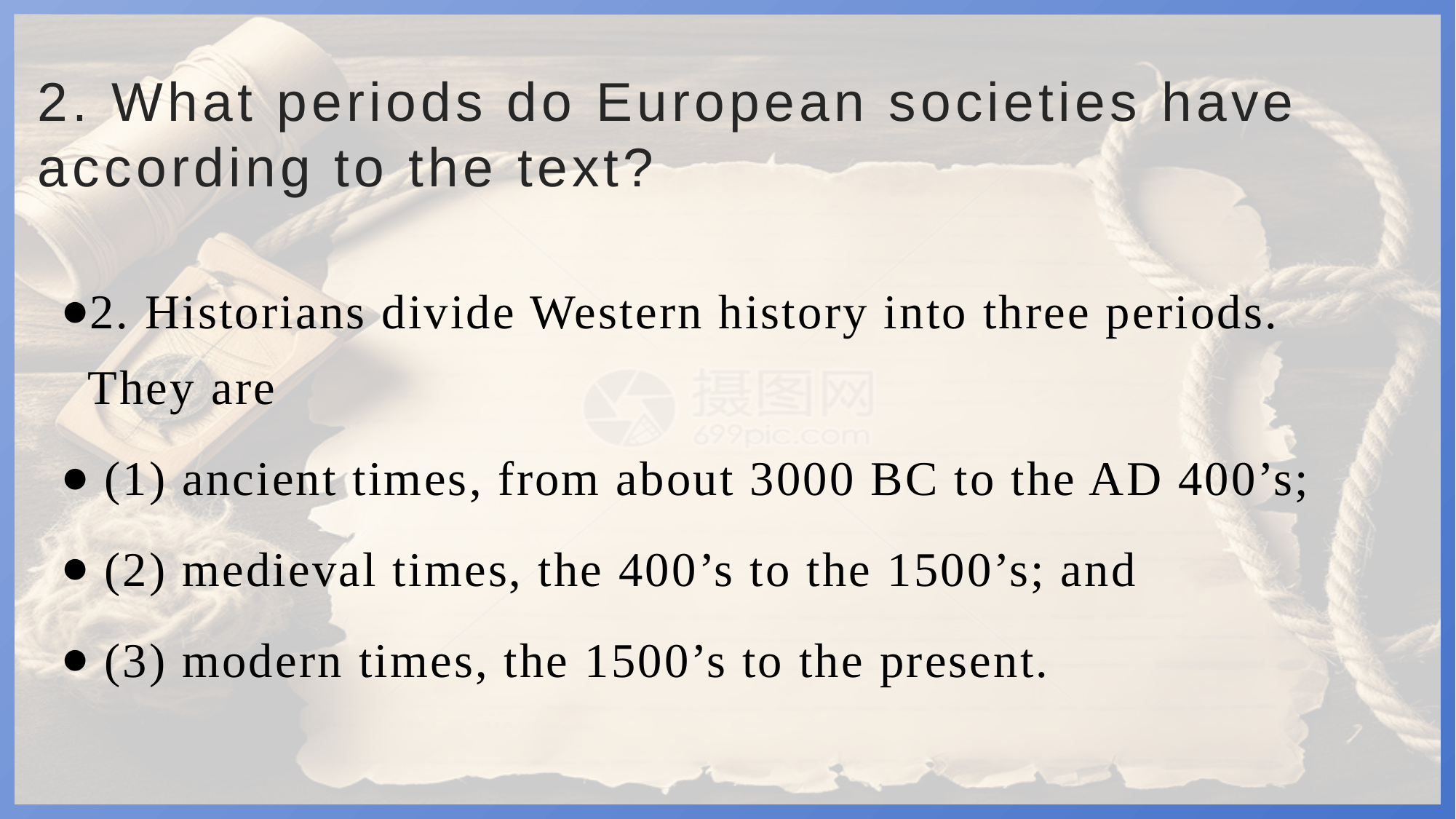

# 2. What periods do European societies have according to the text?
2. Historians divide Western history into three periods. They are
 (1) ancient times, from about 3000 BC to the AD 400’s;
 (2) medieval times, the 400’s to the 1500’s; and
 (3) modern times, the 1500’s to the present.